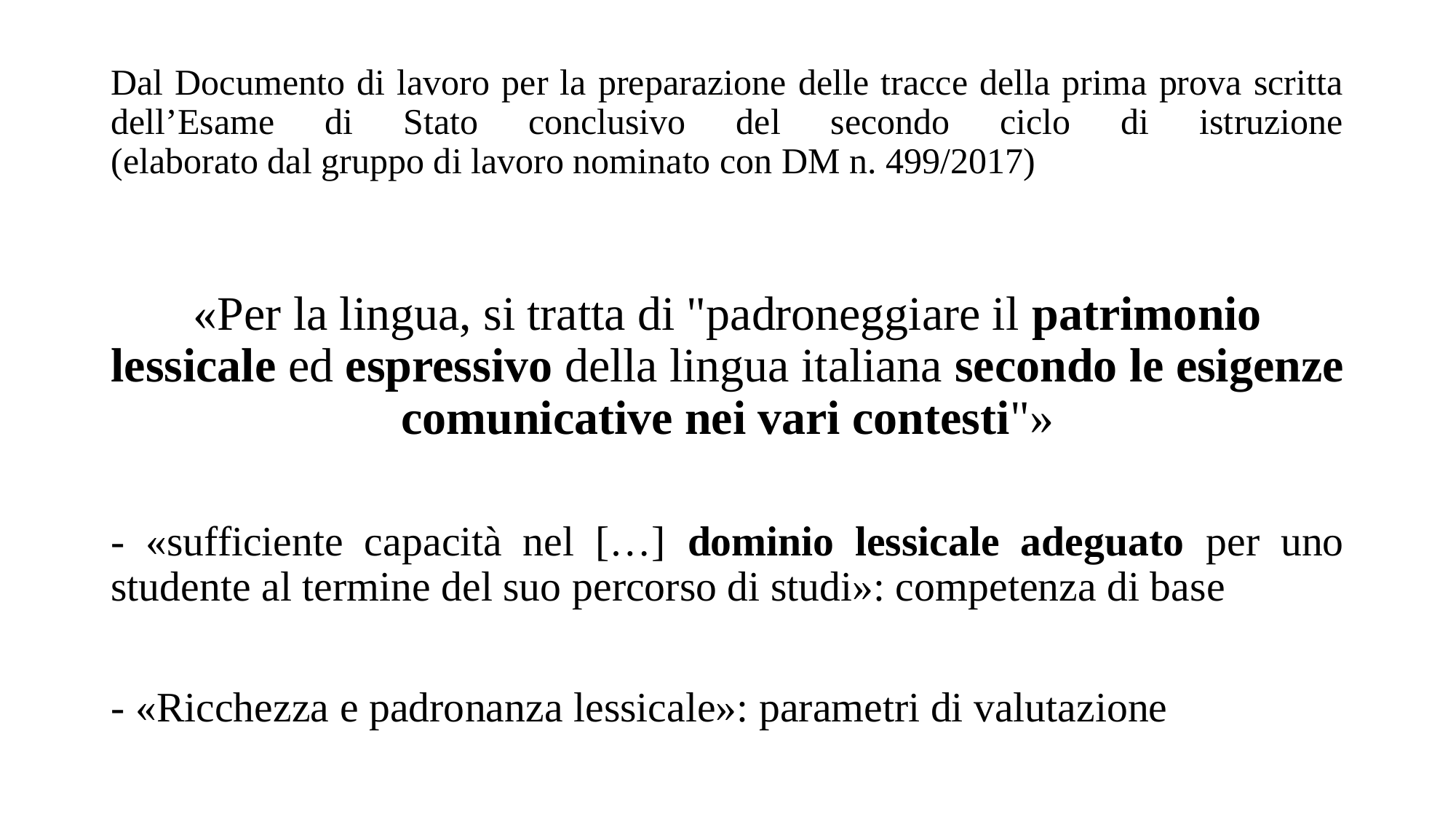

# Dal Documento di lavoro per la preparazione delle tracce della prima prova scritta dell’Esame di Stato conclusivo del secondo ciclo di istruzione (elaborato dal gruppo di lavoro nominato con DM n. 499/2017)

«Per la lingua, si tratta di "padroneggiare il patrimonio lessicale ed espressivo della lingua italiana secondo le esigenze comunicative nei vari contesti"»

- «sufficiente capacità nel […] dominio lessicale adeguato per uno studente al termine del suo percorso di studi»: competenza di base

- «Ricchezza e padronanza lessicale»: parametri di valutazione